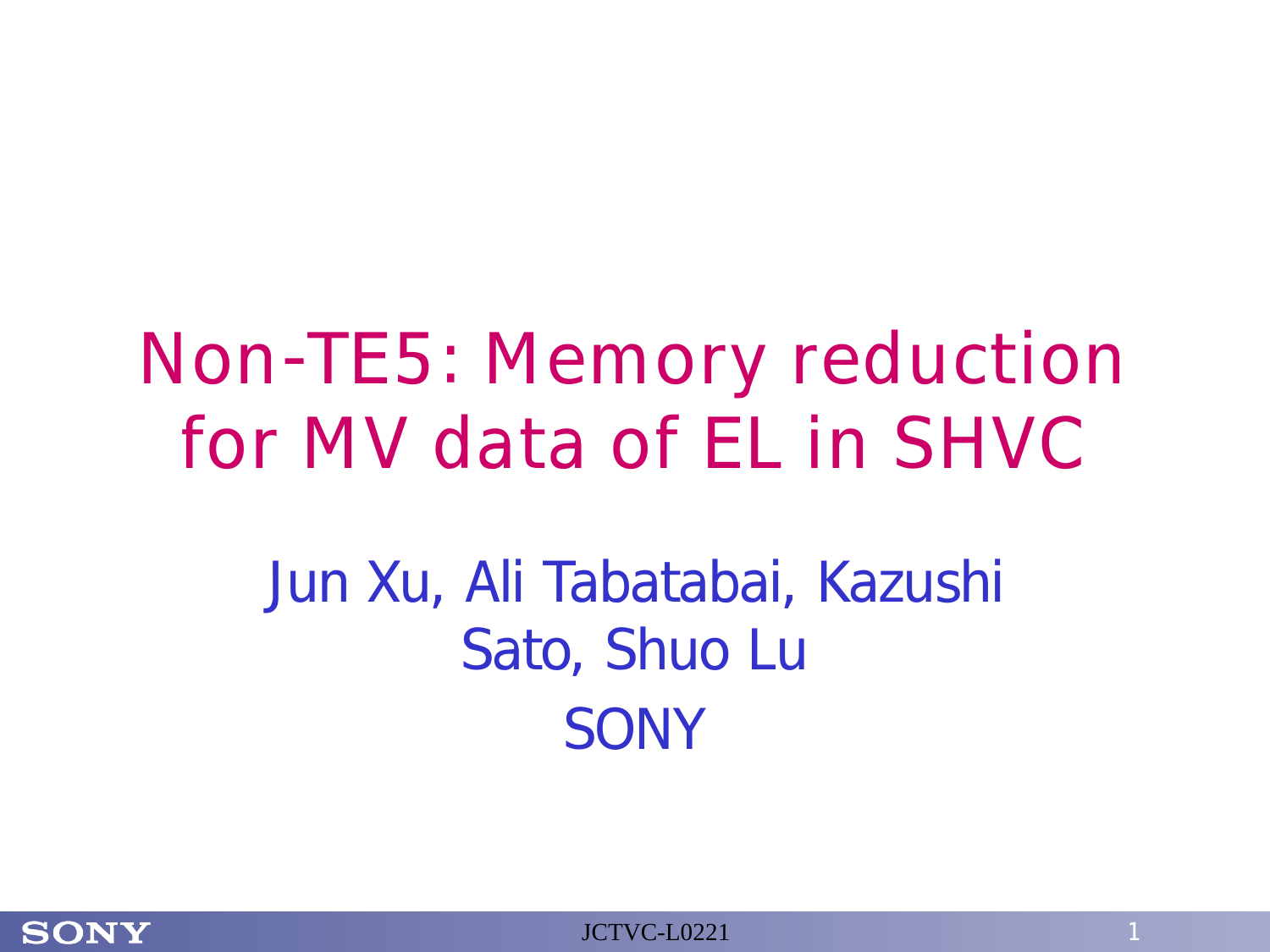

# Non-TE5: Memory reduction for MV data of EL in SHVC
Jun Xu, Ali Tabatabai, Kazushi Sato, Shuo Lu
SONY
JCTVC-L0221
1